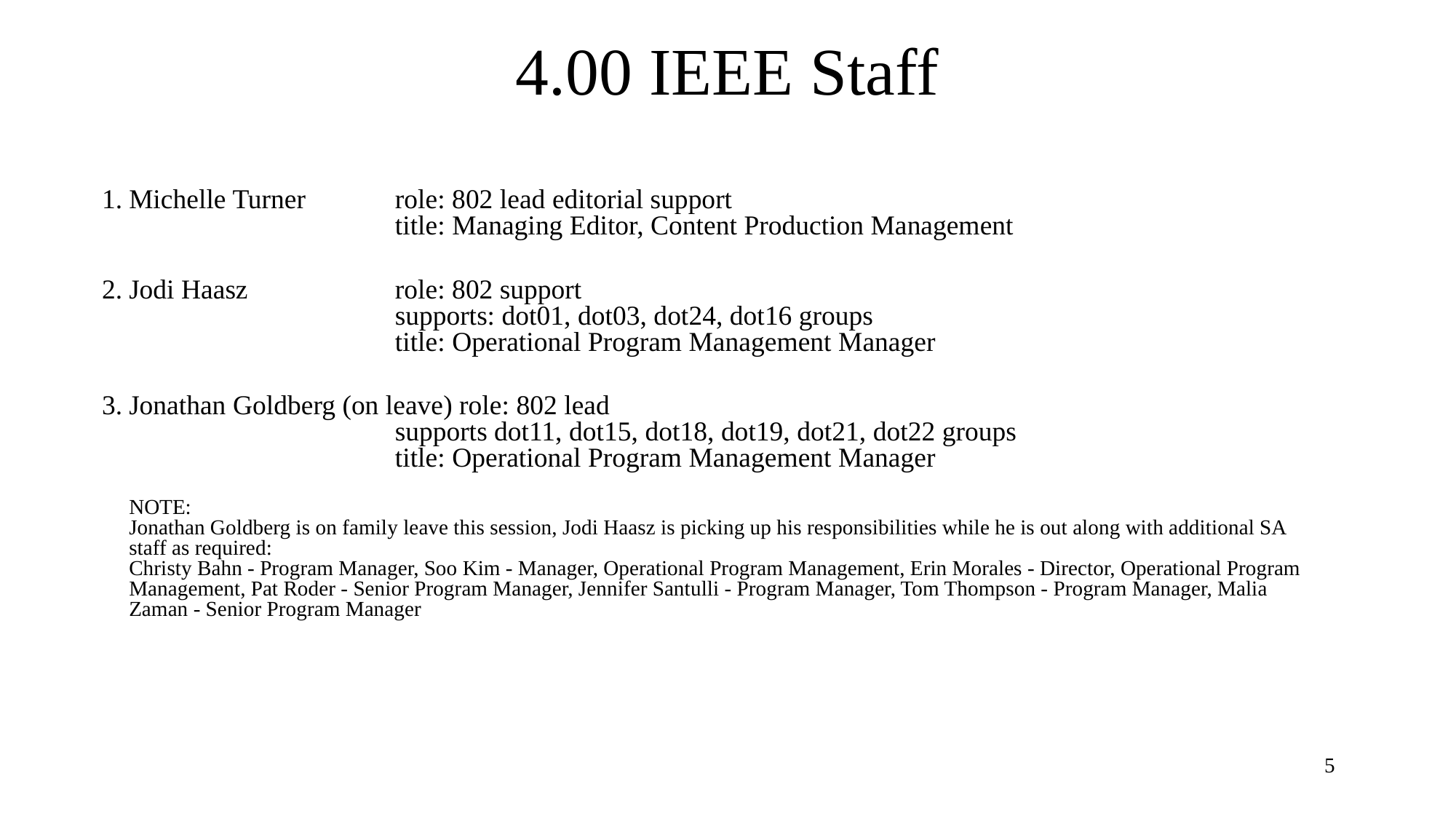

# 4.00 IEEE Staff
Michelle Turner	role: 802 lead editorial support
	title: Managing Editor, Content Production Management
Jodi Haasz	role: 802 support
	supports: dot01, dot03, dot24, dot16 groups
	title: Operational Program Management Manager

Jonathan Goldberg (on leave) role: 802 lead
	supports dot11, dot15, dot18, dot19, dot21, dot22 groups
	title: Operational Program Management Manager
NOTE:
Jonathan Goldberg is on family leave this session, Jodi Haasz is picking up his responsibilities while he is out along with additional SA staff as required:
Christy Bahn - Program Manager, Soo Kim - Manager, Operational Program Management, Erin Morales - Director, Operational Program Management, Pat Roder - Senior Program Manager, Jennifer Santulli - Program Manager, Tom Thompson - Program Manager, Malia Zaman - Senior Program Manager

5